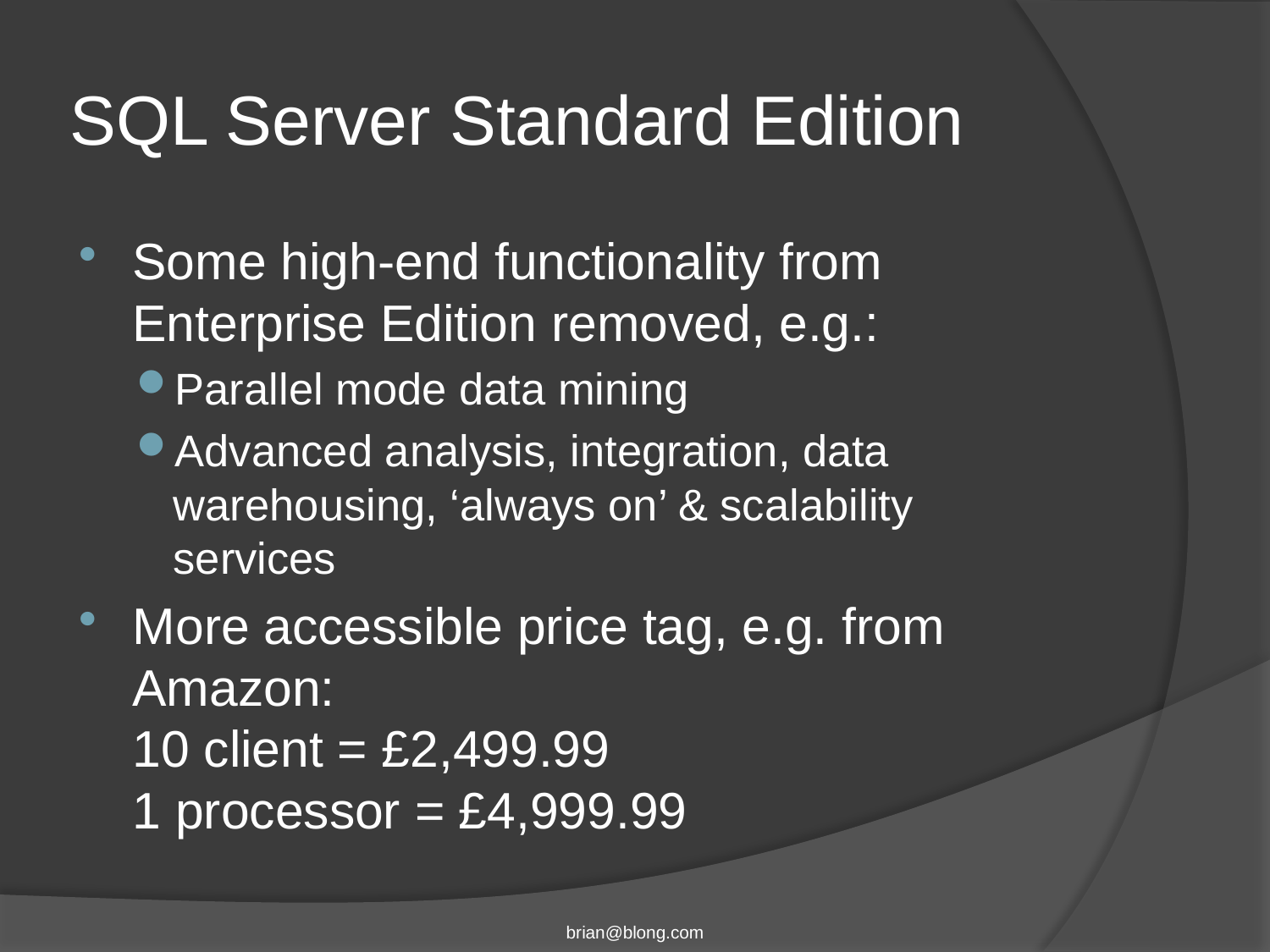

# SQL Server Standard Edition
Some high-end functionality from Enterprise Edition removed, e.g.:
Parallel mode data mining
Advanced analysis, integration, data warehousing, ‘always on’ & scalability services
More accessible price tag, e.g. from Amazon:
10 client = £2,499.99
1 processor = £4,999.99
brian@blong.com